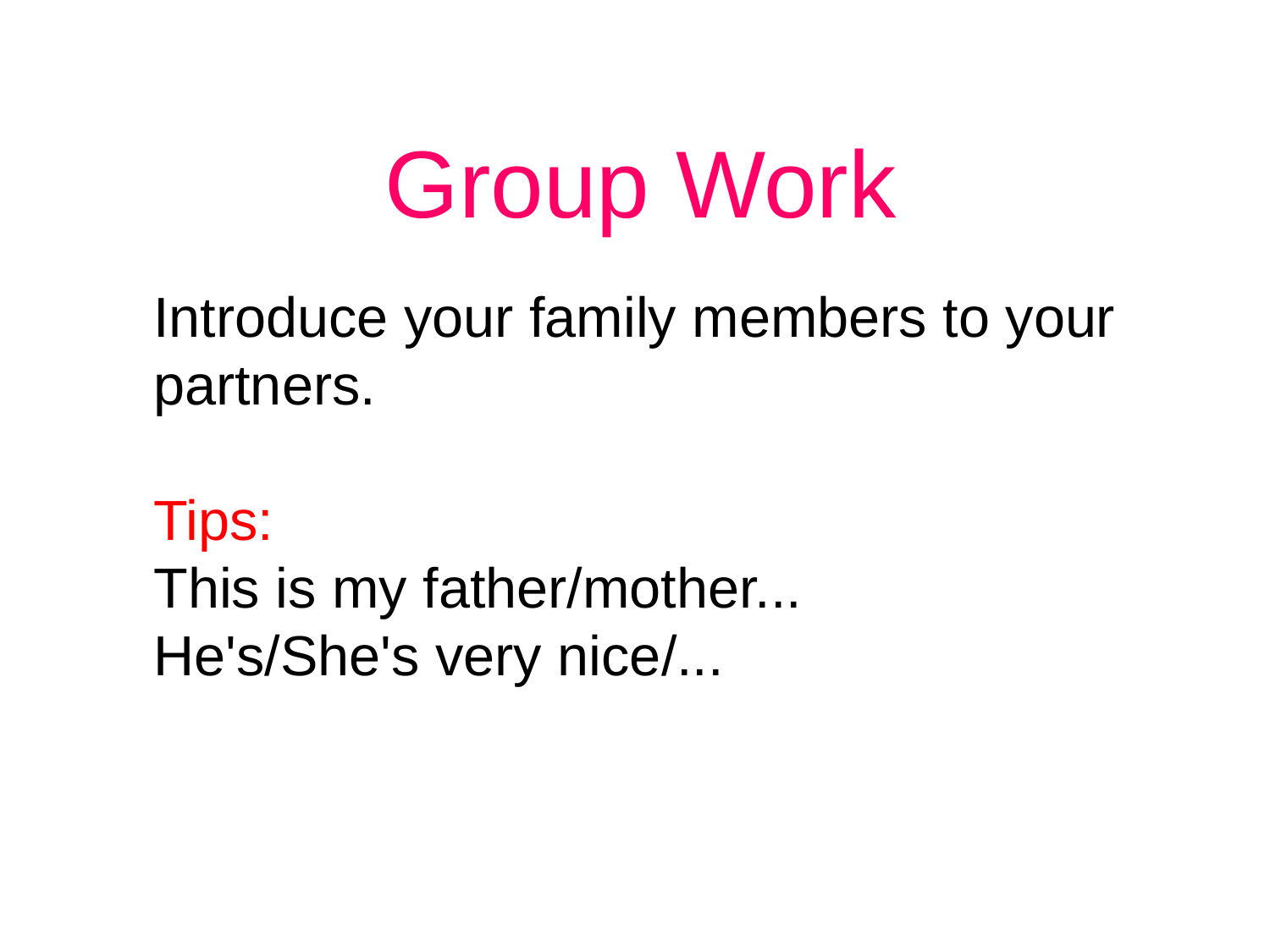

Group Work
Introduce your family members to your partners.

Tips:
This is my father/mother...
He's/She's very nice/...